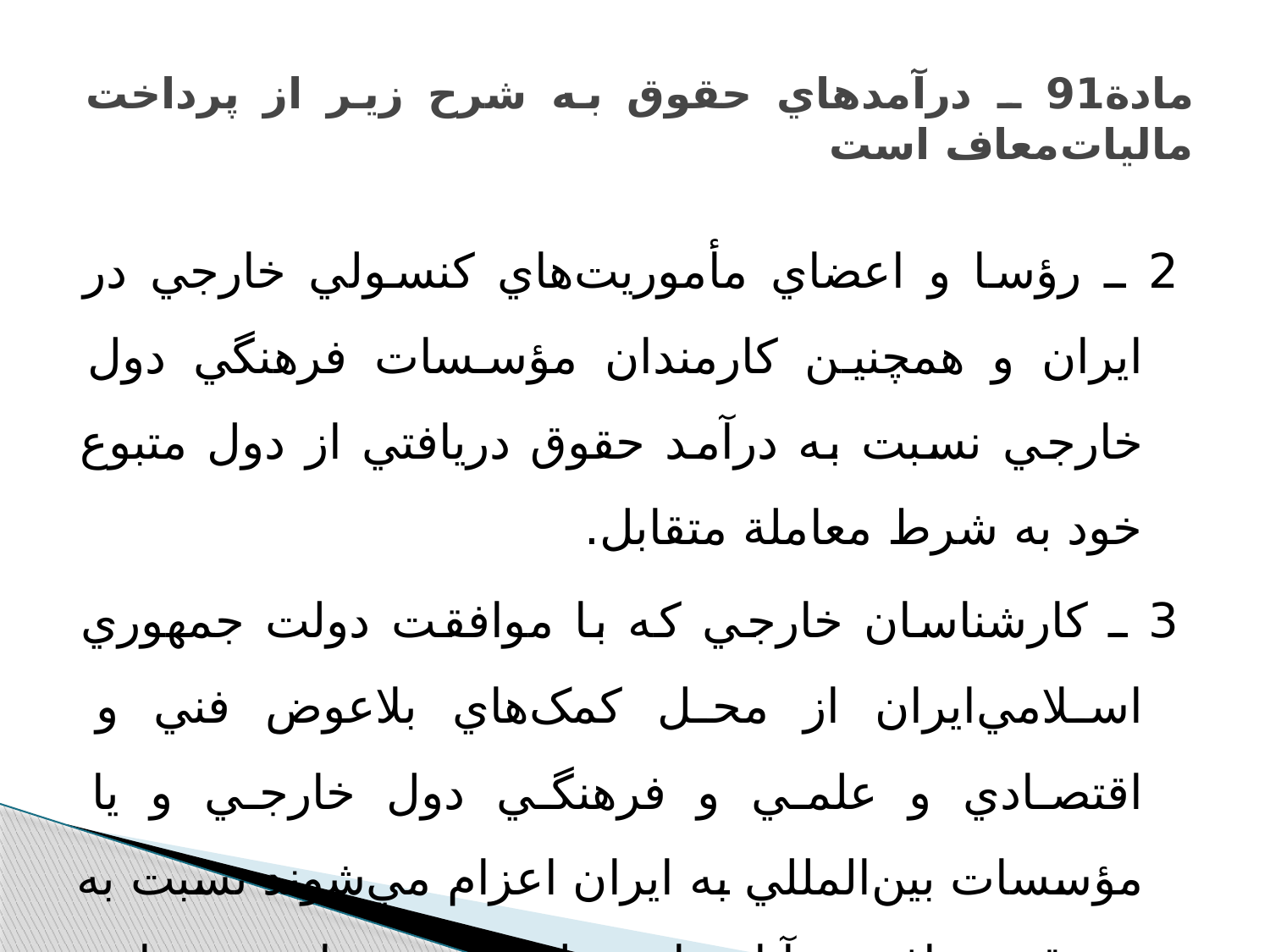

# مادة91 ـ درآمدهاي حقوق به شرح زير از پرداخت ماليات‌معاف است‌
2 ـ رؤسا و اعضاي مأموريت‌هاي کنسولي خارجي در ايران و همچنين کارمندان مؤسسات فرهنگي دول خارجي نسبت به درآمد حقوق دريافتي از دول متبوع خود به شرط معاملة متقابل‌.
3 ـ کارشناسان خارجي که با موافقت دولت جمهوري اسلامي‌ايران از محل کمک‌هاي بلاعوض فني و اقتصادي و علمي و فرهنگي دول خارجي و يا مؤسسات بين‌المللي به ايران اعزام ‌مي‌شوند نسبت به حقوق دريافتي آنان از دول متبوع يا مؤسسات ‌بين‌المللي مذکور.